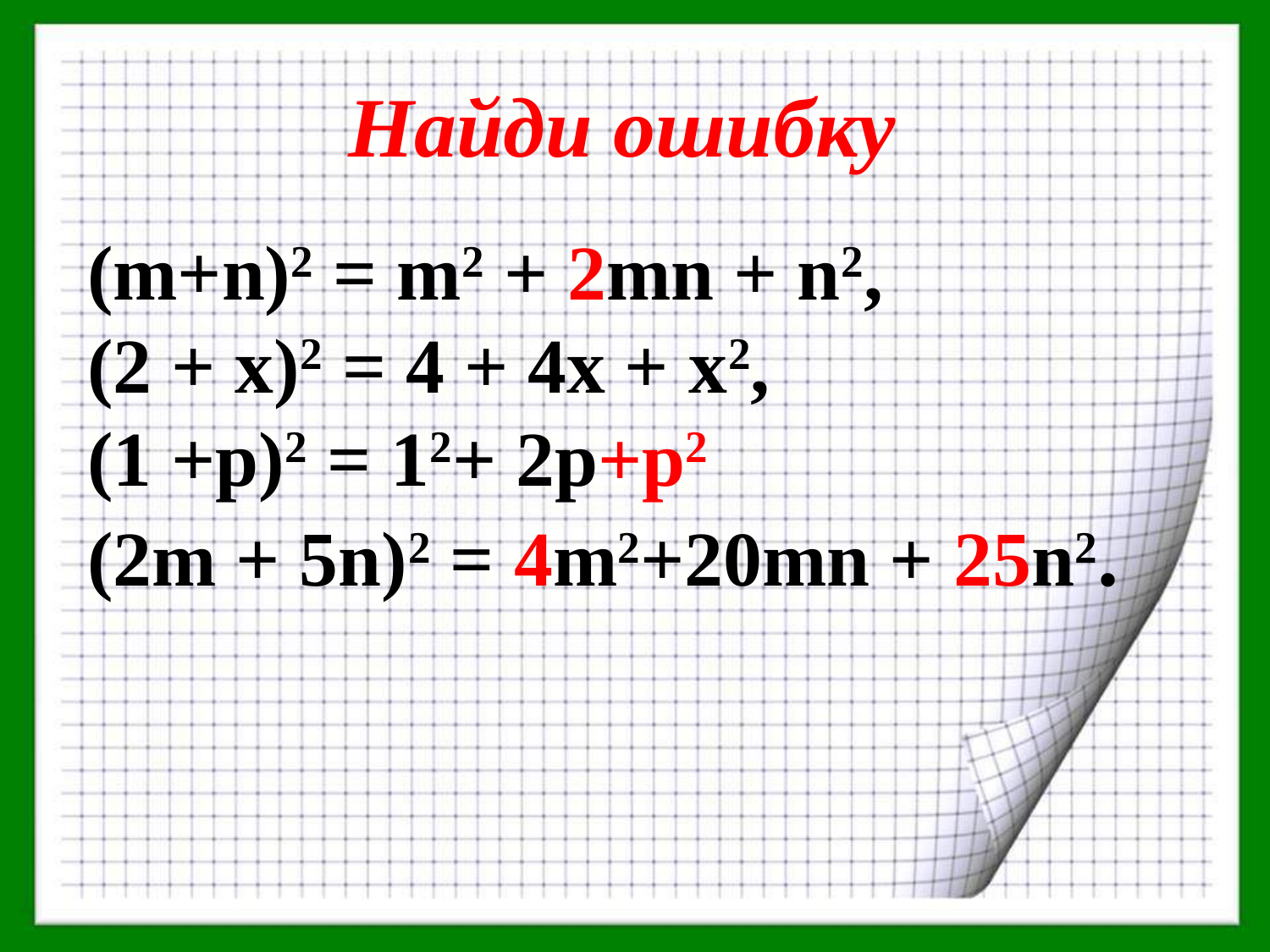

Найди ошибку
(m+n)2 = m2 + 2mn + n2,
(2 + х)2 = 4 + 4х + х2,
(1 +р)2 = 12+ 2р+р2
(2m + 5n)2 = 4m2+20mn + 25n2.